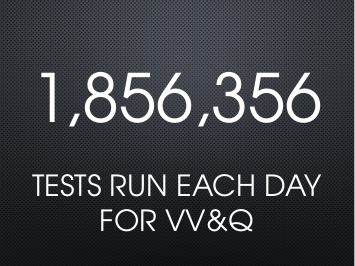

# 1,856,356
tests run each day for VV&Q